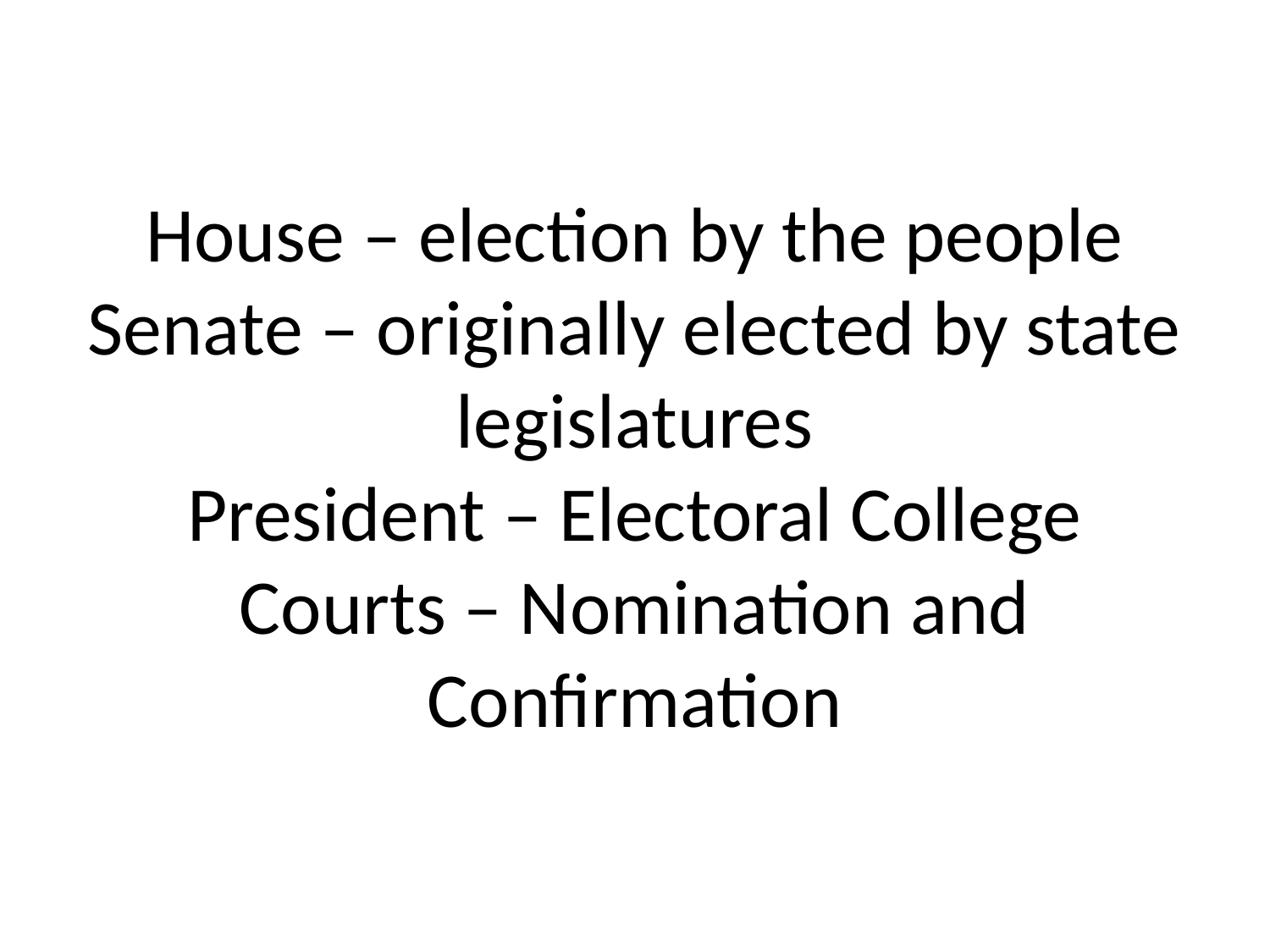

# House – election by the people Senate – originally elected by state legislatures President – Electoral College Courts – Nomination and Confirmation